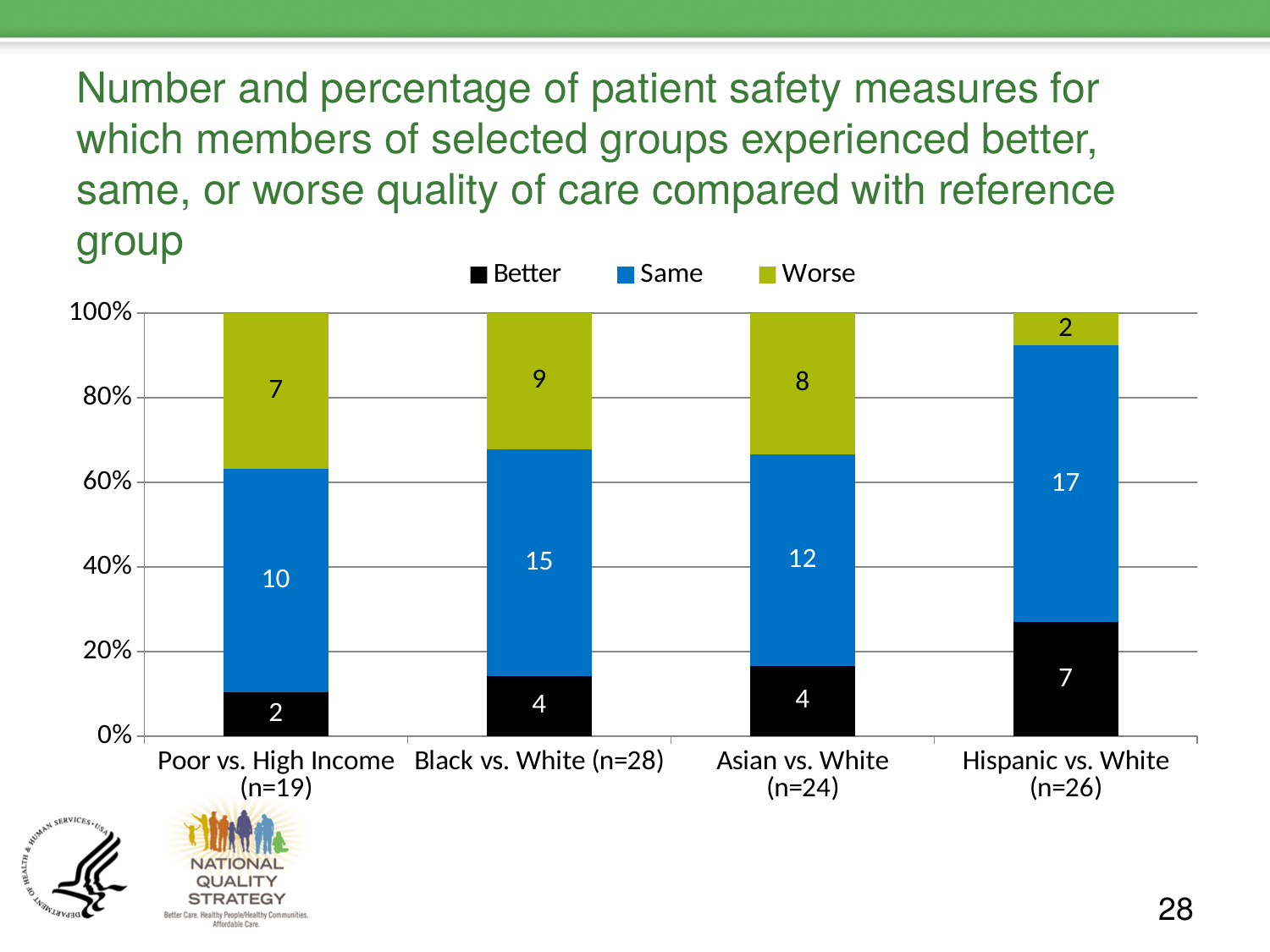

# Number and percentage of patient safety measures for which members of selected groups experienced better, same, or worse quality of care compared with reference group

### Chart

| Category | Better | Same | Worse |
|---|---|---|---|
| Poor vs. High Income (n=19) | 2.0 | 10.0 | 7.0 |
| Black vs. White (n=28) | 4.0 | 15.0 | 9.0 |
| Asian vs. White (n=24) | 4.0 | 12.0 | 8.0 |
| Hispanic vs. White (n=26) | 7.0 | 17.0 | 2.0 |
28